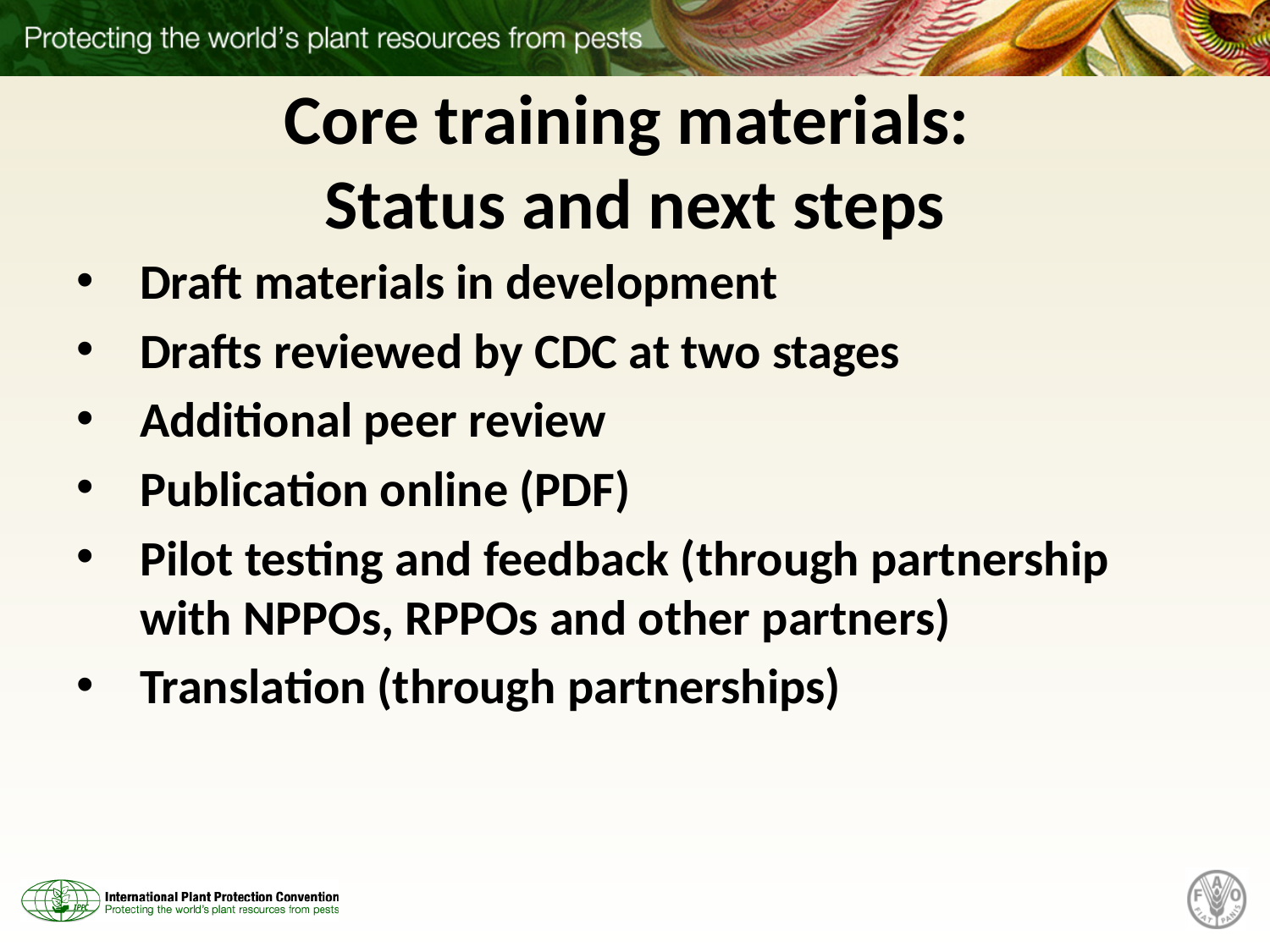

# Core training materials: Status and next steps
Draft materials in development
Drafts reviewed by CDC at two stages
Additional peer review
Publication online (PDF)
Pilot testing and feedback (through partnership with NPPOs, RPPOs and other partners)
Translation (through partnerships)